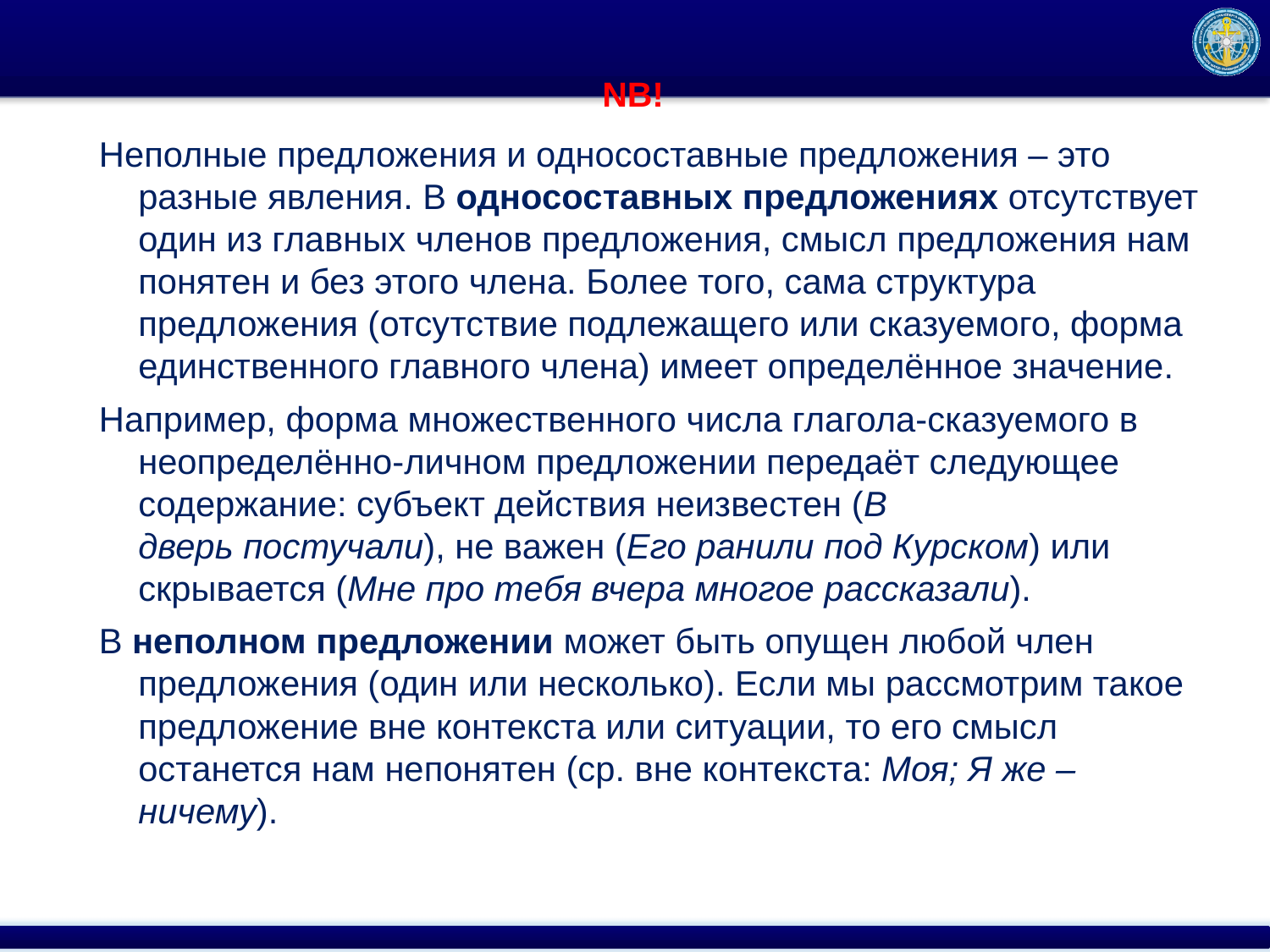

# NB!
Неполные предложения и односоставные предложения – это разные явления. В односоставных предложениях отсутствует один из главных членов предложения, смысл предложения нам понятен и без этого члена. Более того, сама структура предложения (отсутствие подлежащего или сказуемого, форма единственного главного члена) имеет определённое значение.
Например, форма множественного числа глагола-сказуемого в неопределённо-личном предложении передаёт следующее содержание: субъект действия неизвестен (В дверь постучали), не важен (Его ранили под Курском) или скрывается (Мне про тебя вчера многое рассказали).
В неполном предложении может быть опущен любой член предложения (один или несколько). Если мы рассмотрим такое предложение вне контекста или ситуации, то его смысл останется нам непонятен (ср. вне контекста: Моя; Я же – ничему).